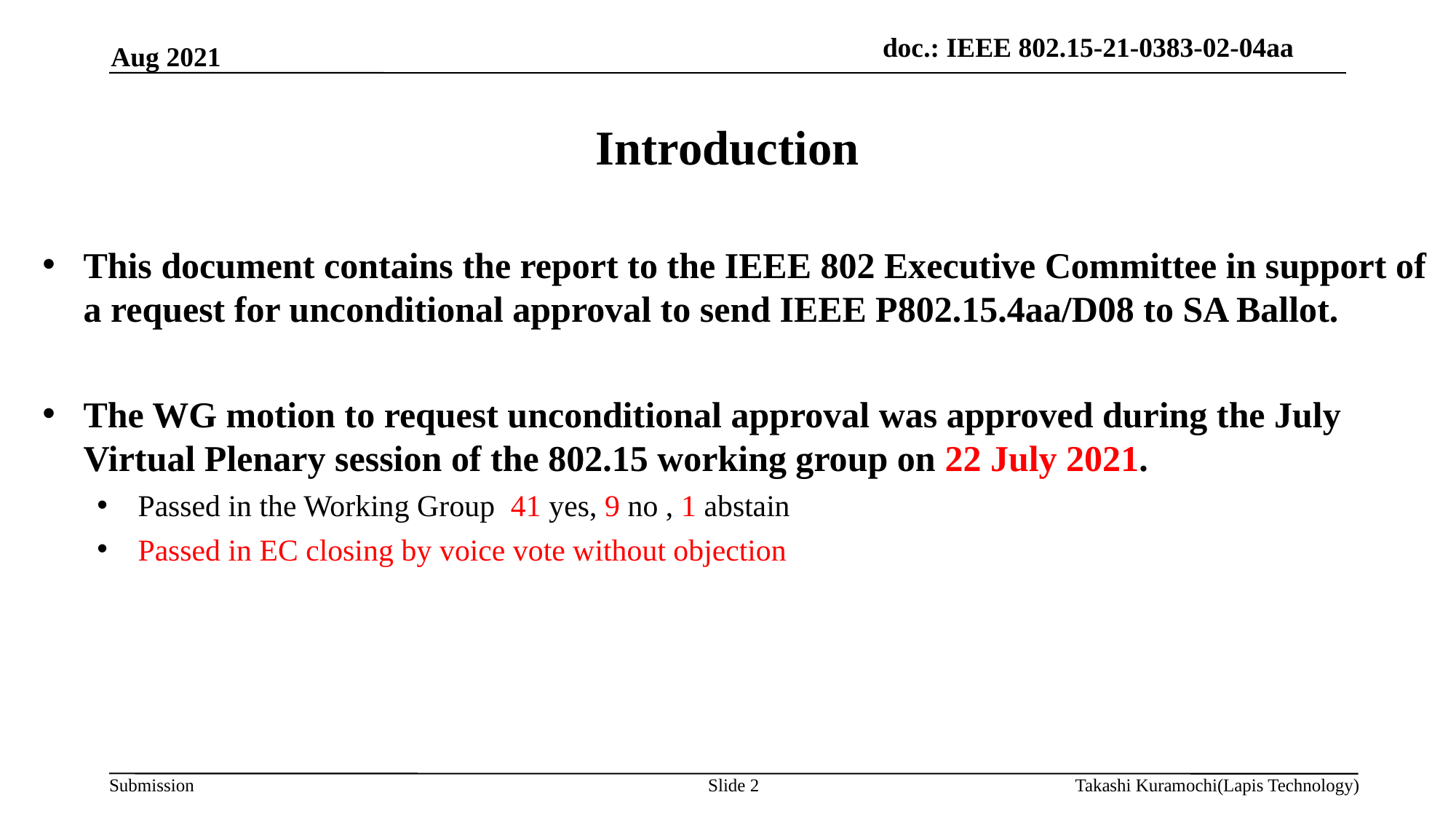

Aug 2021
# Introduction
This document contains the report to the IEEE 802 Executive Committee in support of a request for unconditional approval to send IEEE P802.15.4aa/D08 to SA Ballot.

The WG motion to request unconditional approval was approved during the July Virtual Plenary session of the 802.15 working group on 22 July 2021.
Passed in the Working Group  41 yes, 9 no , 1 abstain
Passed in EC closing by voice vote without objection
Slide 2
Takashi Kuramochi(Lapis Technology)